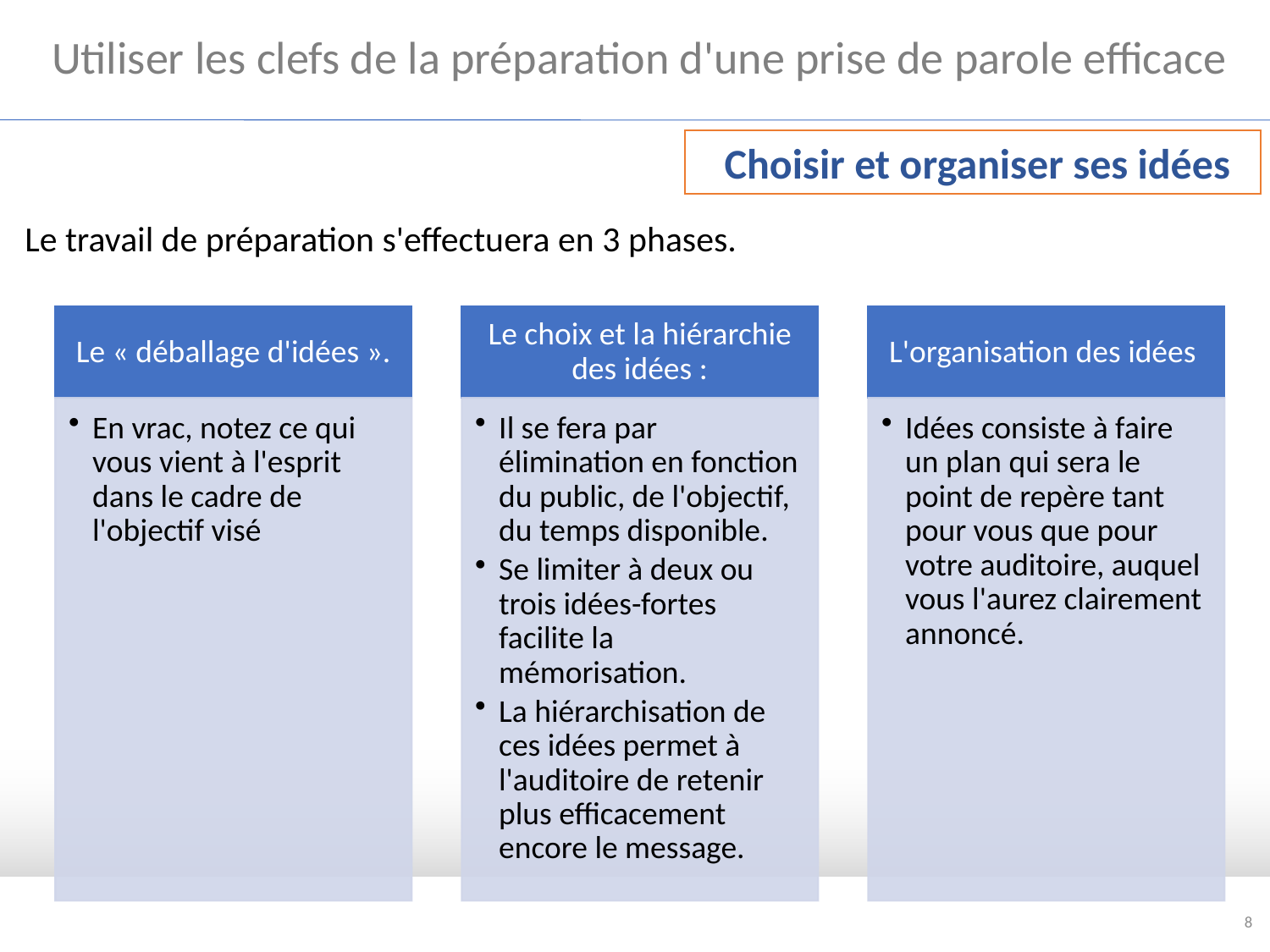

Utiliser les clefs de la préparation d'une prise de parole efficace
 Choisir et organiser ses idées
Le travail de préparation s'effectuera en 3 phases.
Le « déballage d'idées ».
En vrac, notez ce qui vous vient à l'esprit dans le cadre de l'objectif visé
Le choix et la hiérarchie des idées :
Il se fera par élimination en fonction du public, de l'objectif, du temps disponible.
Se limiter à deux ou trois idées-fortes facilite la mémorisation.
La hiérarchisation de ces idées permet à l'auditoire de retenir plus efficacement encore le message.
L'organisation des idées
Idées consiste à faire un plan qui sera le point de repère tant pour vous que pour votre auditoire, auquel vous l'aurez clairement annoncé.

8